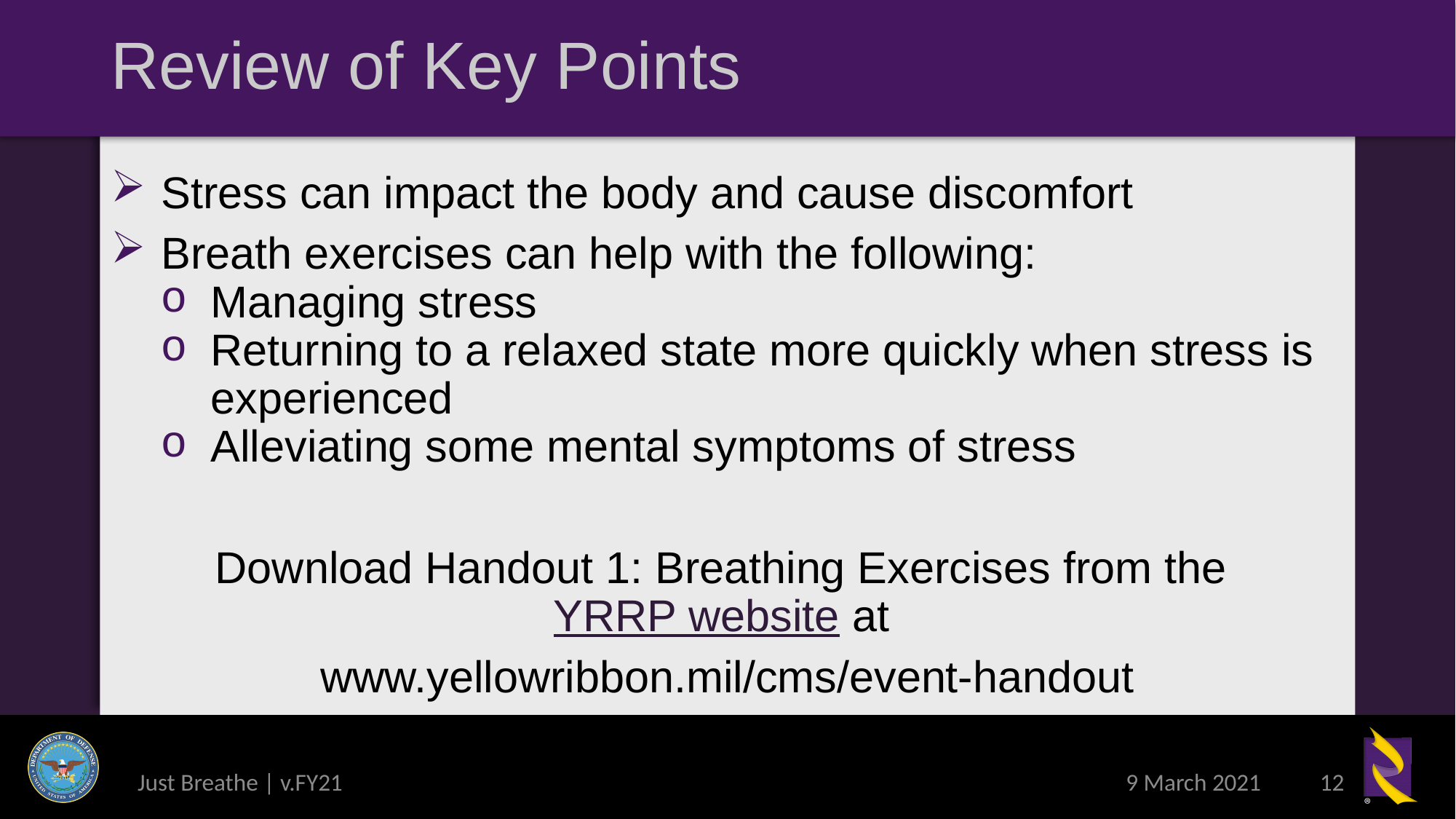

# Review of Key Points
Stress can impact the body and cause discomfort
Breath exercises can help with the following:
Managing stress
Returning to a relaxed state more quickly when stress is experienced
Alleviating some mental symptoms of stress

Download Handout 1: Breathing Exercises from the YRRP website at
www.yellowribbon.mil/cms/event-handout
Just Breathe | v.FY21
9 March 2021
12